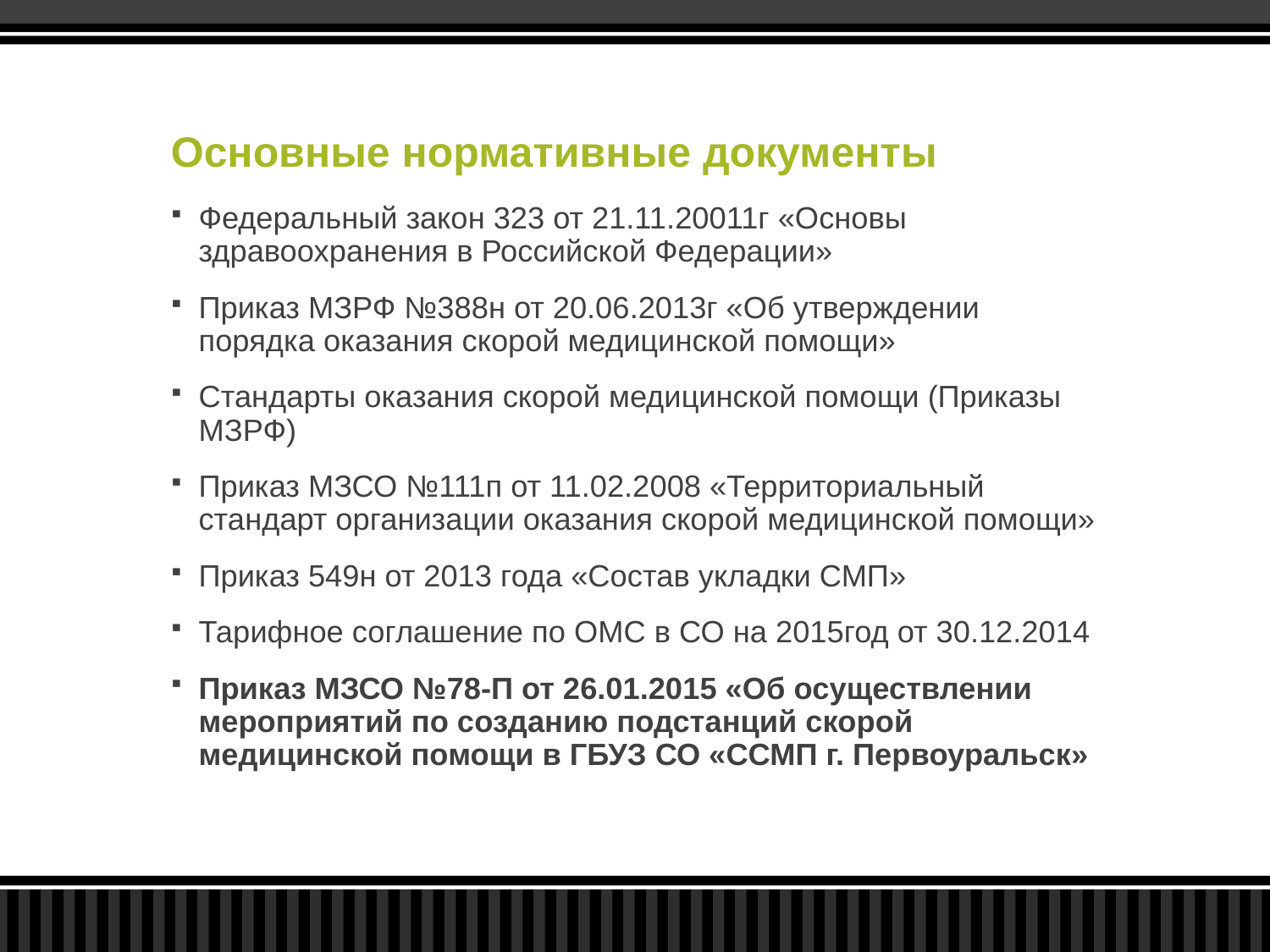

# Основные нормативные документы
Федеральный закон 323 от 21.11.20011г «Основы здравоохранения в Российской Федерации»
Приказ МЗРФ №388н от 20.06.2013г «Об утверждении порядка оказания скорой медицинской помощи»
Стандарты оказания скорой медицинской помощи (Приказы МЗРФ)
Приказ МЗСО №111п от 11.02.2008 «Территориальный стандарт организации оказания скорой медицинской помощи»
Приказ 549н от 2013 года «Состав укладки СМП»
Тарифное соглашение по ОМС в СО на 2015год от 30.12.2014
Приказ МЗСО №78-П от 26.01.2015 «Об осуществлении мероприятий по созданию подстанций скорой медицинской помощи в ГБУЗ СО «ССМП г. Первоуральск»